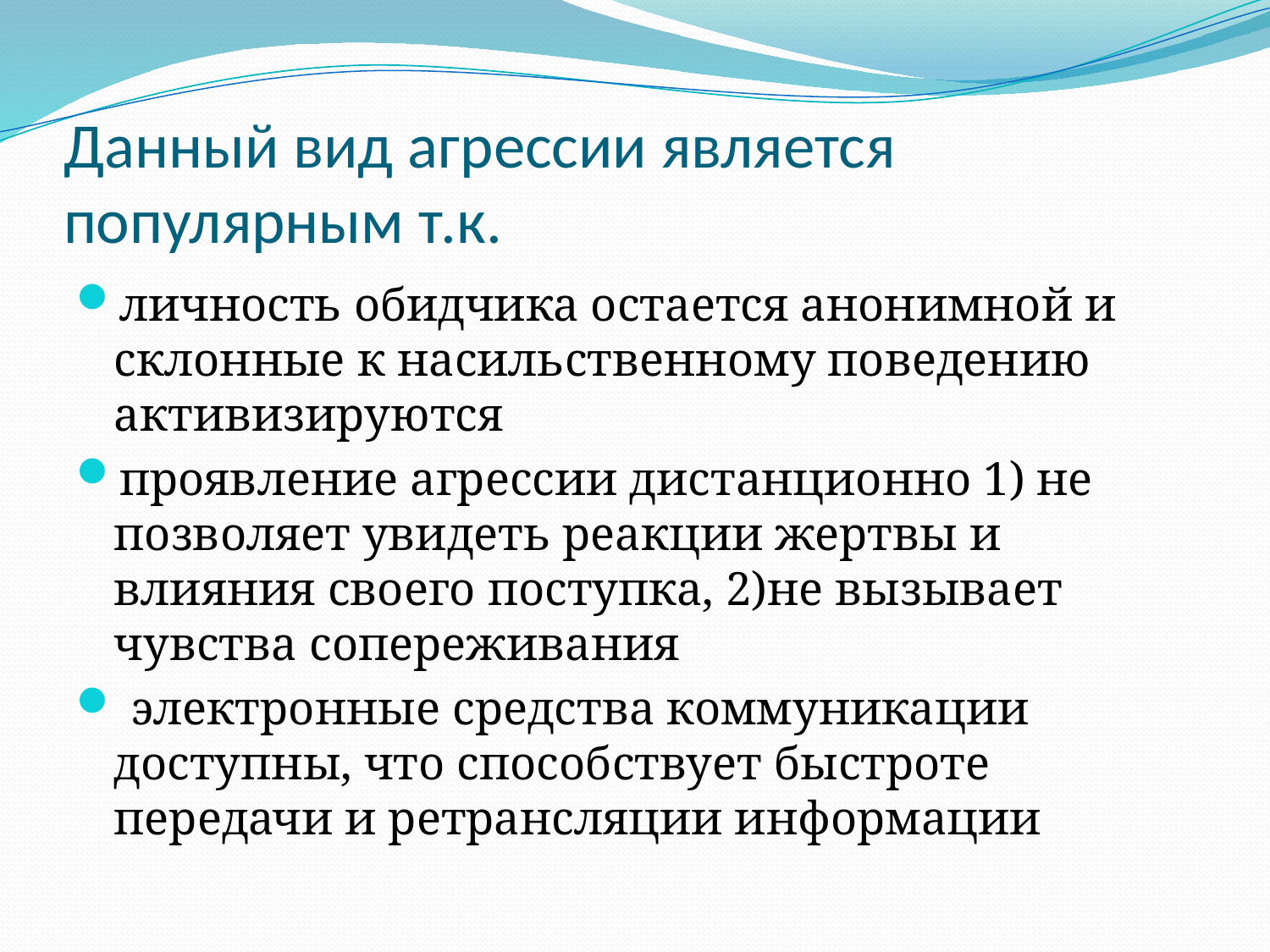

# Данный вид агрессии является популярным т.к.
личность обидчика остается анонимной и склонные к насильственному поведению активизируются
проявление агрессии дистанционно 1) не позволяет увидеть реакции жертвы и влияния своего поступка, 2)не вызывает чувства сопереживания
 электронные средства коммуникации доступны, что способствует быстроте передачи и ретрансляции информации